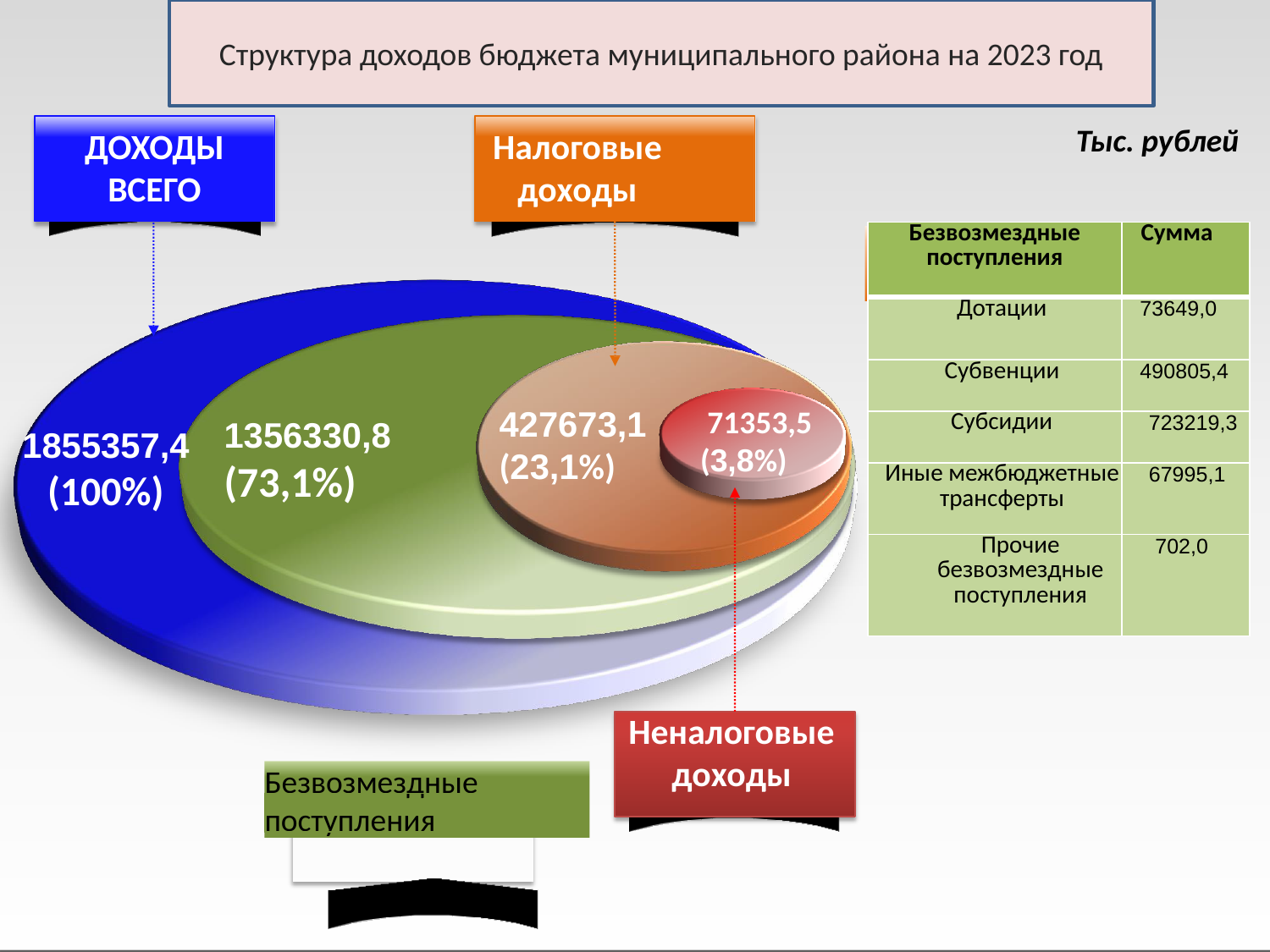

Структура доходов бюджета муниципального района на 2023 год

Тыс. рублей
ДОХОДЫ ВСЕГО
Налоговые доходы

| Безвозмездные поступления | Сумма |
| --- | --- |
| Дотации | 73649,0 |
| Субвенции | 490805,4 |
| Субсидии | 723219,3 |
| Иные межбюджетные трансферты | 67995,1 |
| Прочие безвозмездные поступления | 702,0 |

427673,1
(23,1%)
 71353,5
(3,8%)

1356330,8
(73,1%)
1855357,4
(100%)

Неналоговые доходы

Безвозмездные  поступления